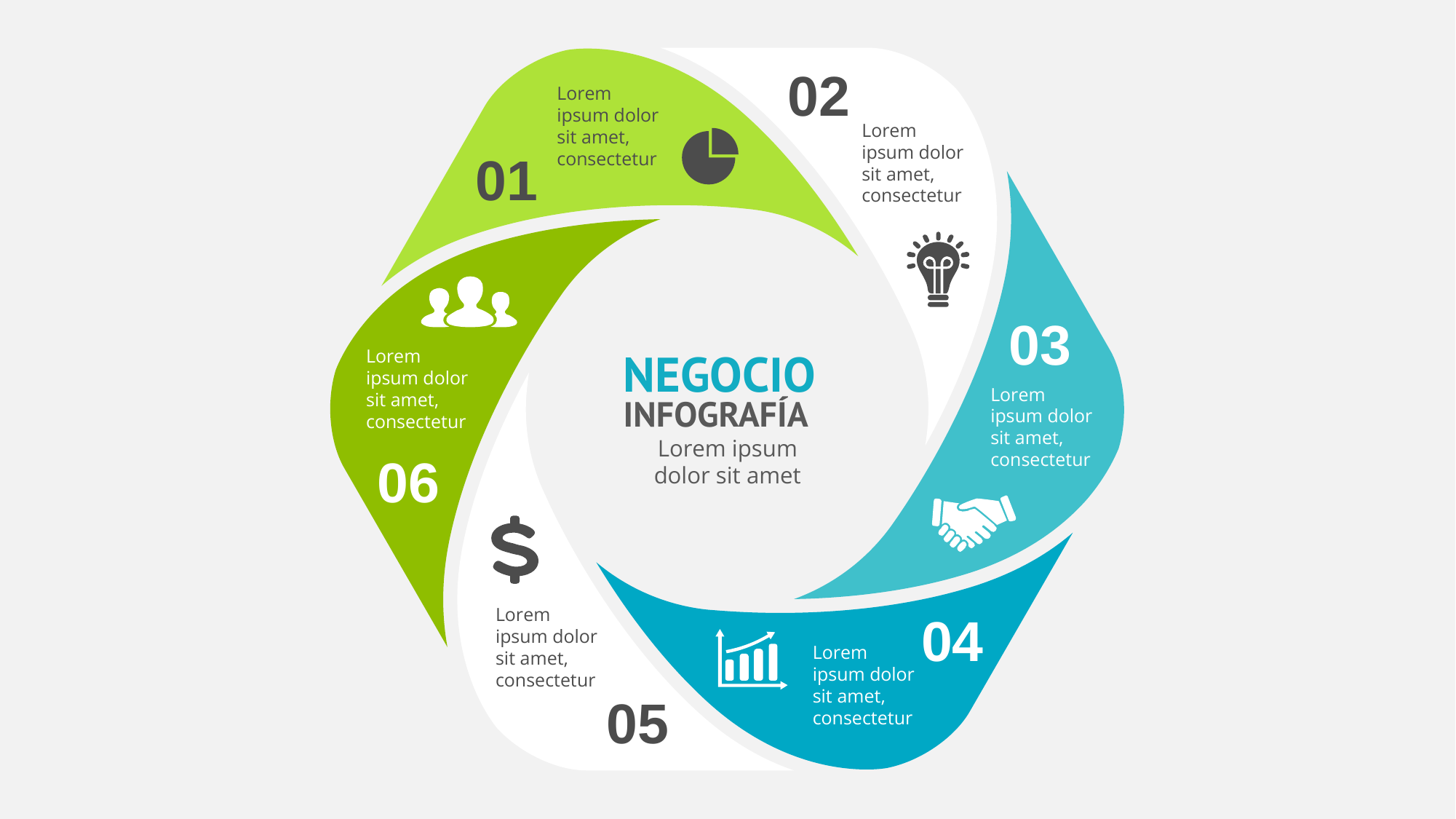

02
Lorem ipsum dolor sit amet, consectetur
Lorem ipsum dolor sit amet, consectetur

01

03
NEGOCIO
Lorem ipsum dolor sit amet, consectetur

Lorem ipsum dolor sit amet, consectetur
INFOGRAFÍA
Lorem ipsum dolor sit amet
06

Lorem ipsum dolor sit amet, consectetur
04

Lorem ipsum dolor sit amet, consectetur
05